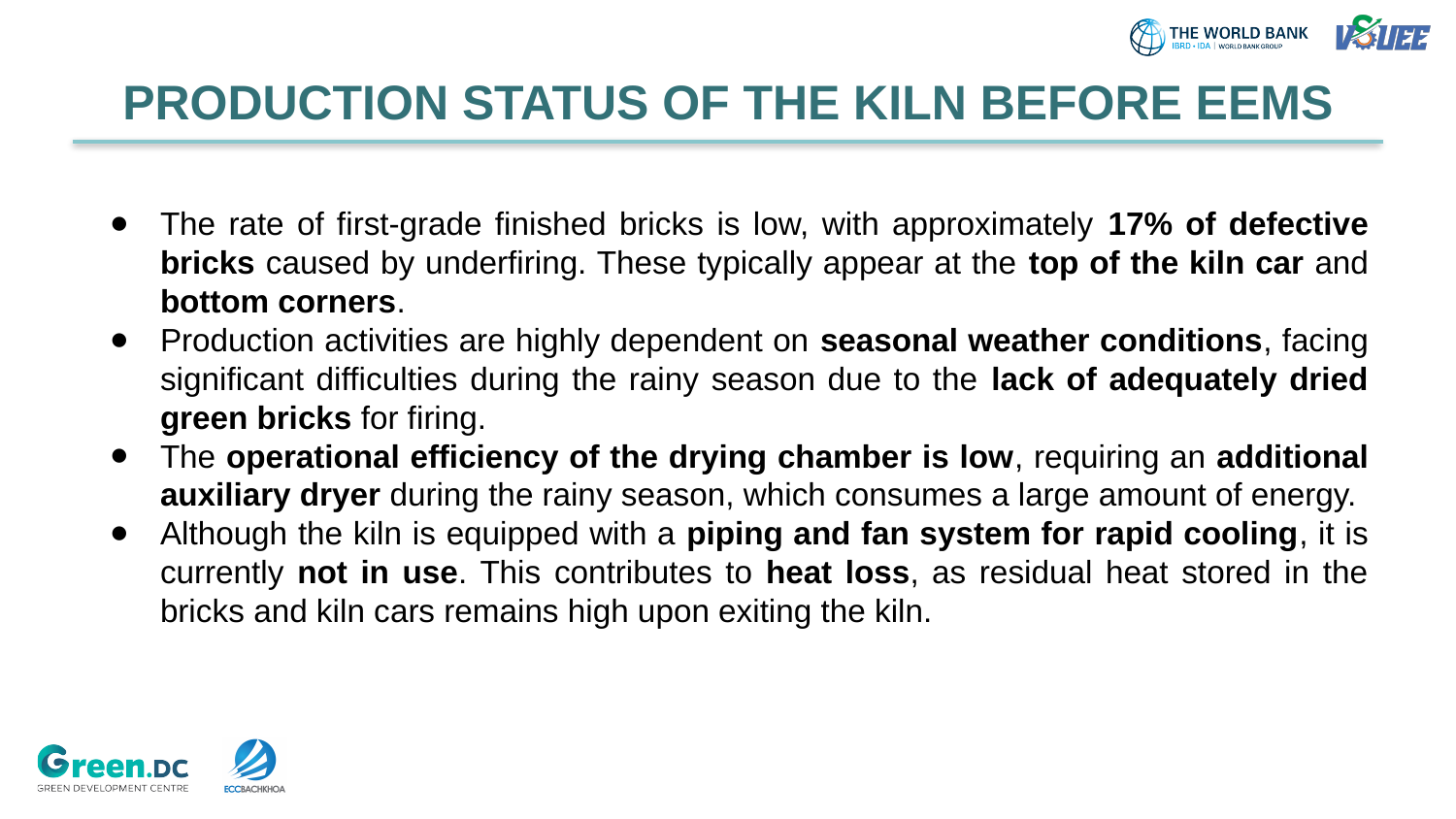

# PRODUCTION STATUS OF THE KILN BEFORE EEMS
The rate of first-grade finished bricks is low, with approximately 17% of defective bricks caused by underfiring. These typically appear at the top of the kiln car and bottom corners.
Production activities are highly dependent on seasonal weather conditions, facing significant difficulties during the rainy season due to the lack of adequately dried green bricks for firing.
The operational efficiency of the drying chamber is low, requiring an additional auxiliary dryer during the rainy season, which consumes a large amount of energy.
Although the kiln is equipped with a piping and fan system for rapid cooling, it is currently not in use. This contributes to heat loss, as residual heat stored in the bricks and kiln cars remains high upon exiting the kiln.